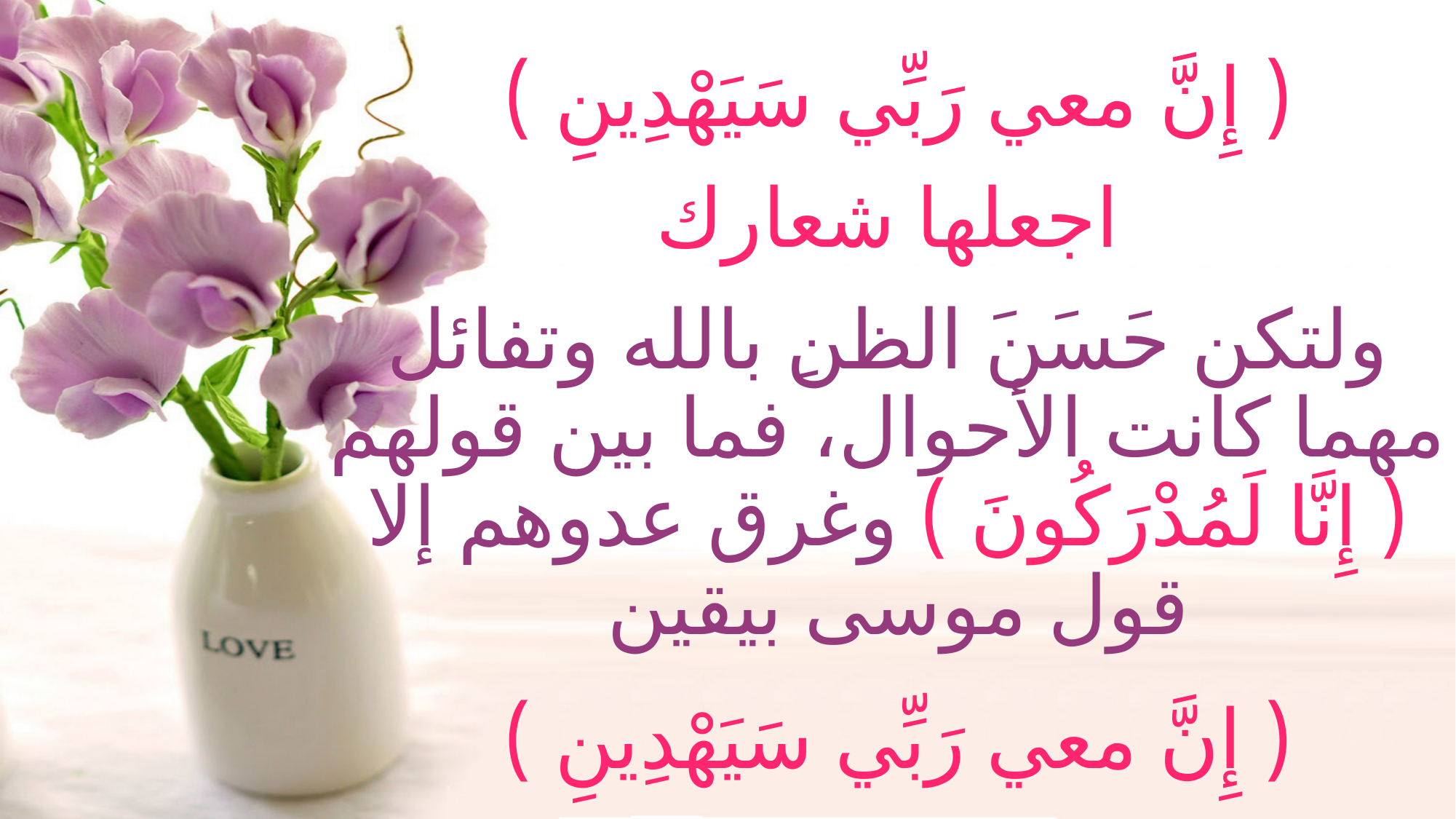

# ( إِنَّ معي رَبِّي سَيَهْدِينِ ) اجعلها شعارك ولتكن حَسَنَ الظنِ بالله وتفائل مهما كانت الأحوال، فما بين قولهم ( إِنَّا لَمُدْرَكُونَ ) وغرق عدوهم إلا قول موسى بيقين ( إِنَّ معي رَبِّي سَيَهْدِينِ )